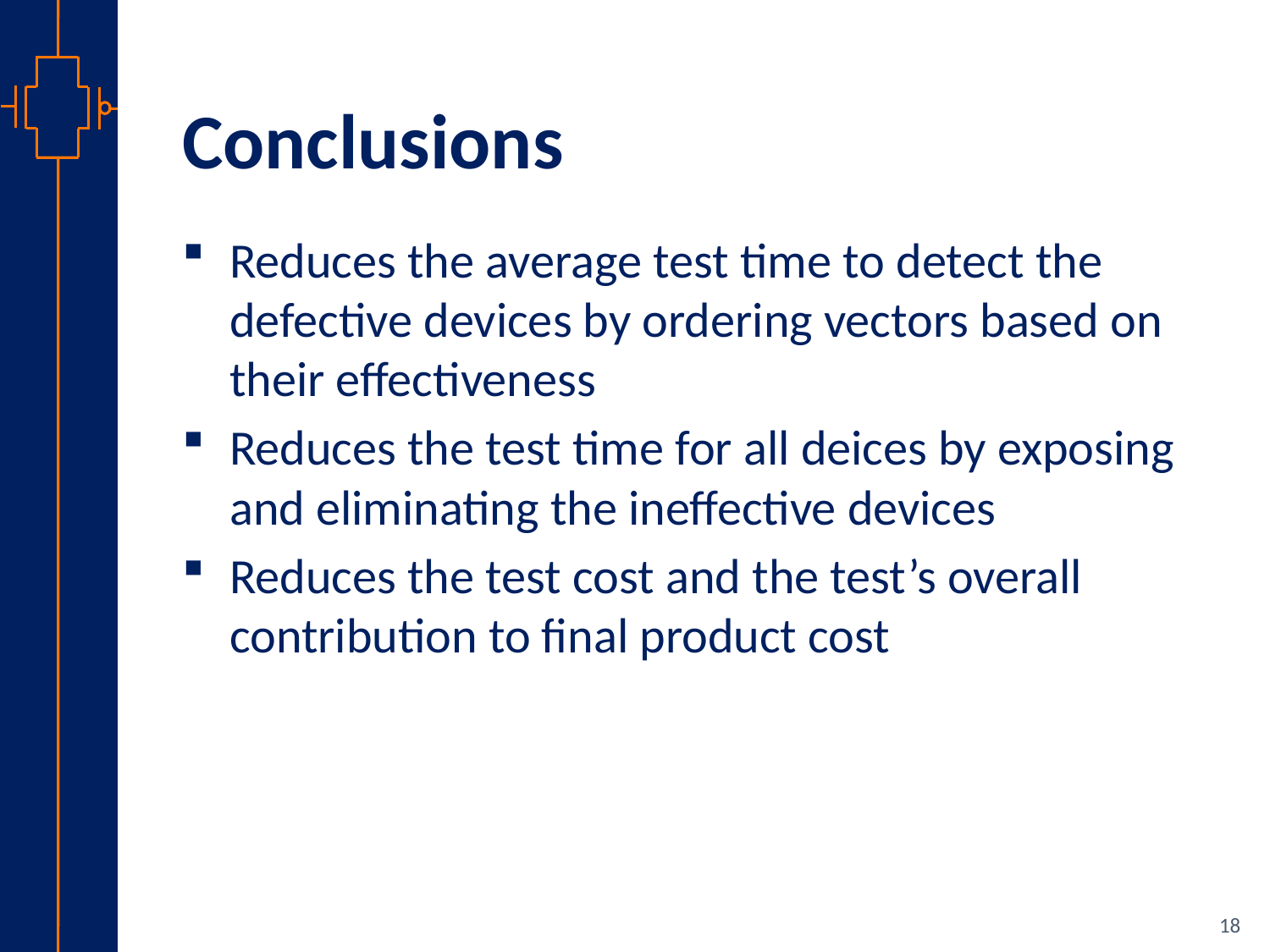

# Conclusions
Reduces the average test time to detect the defective devices by ordering vectors based on their effectiveness
Reduces the test time for all deices by exposing and eliminating the ineffective devices
Reduces the test cost and the test’s overall contribution to final product cost

18